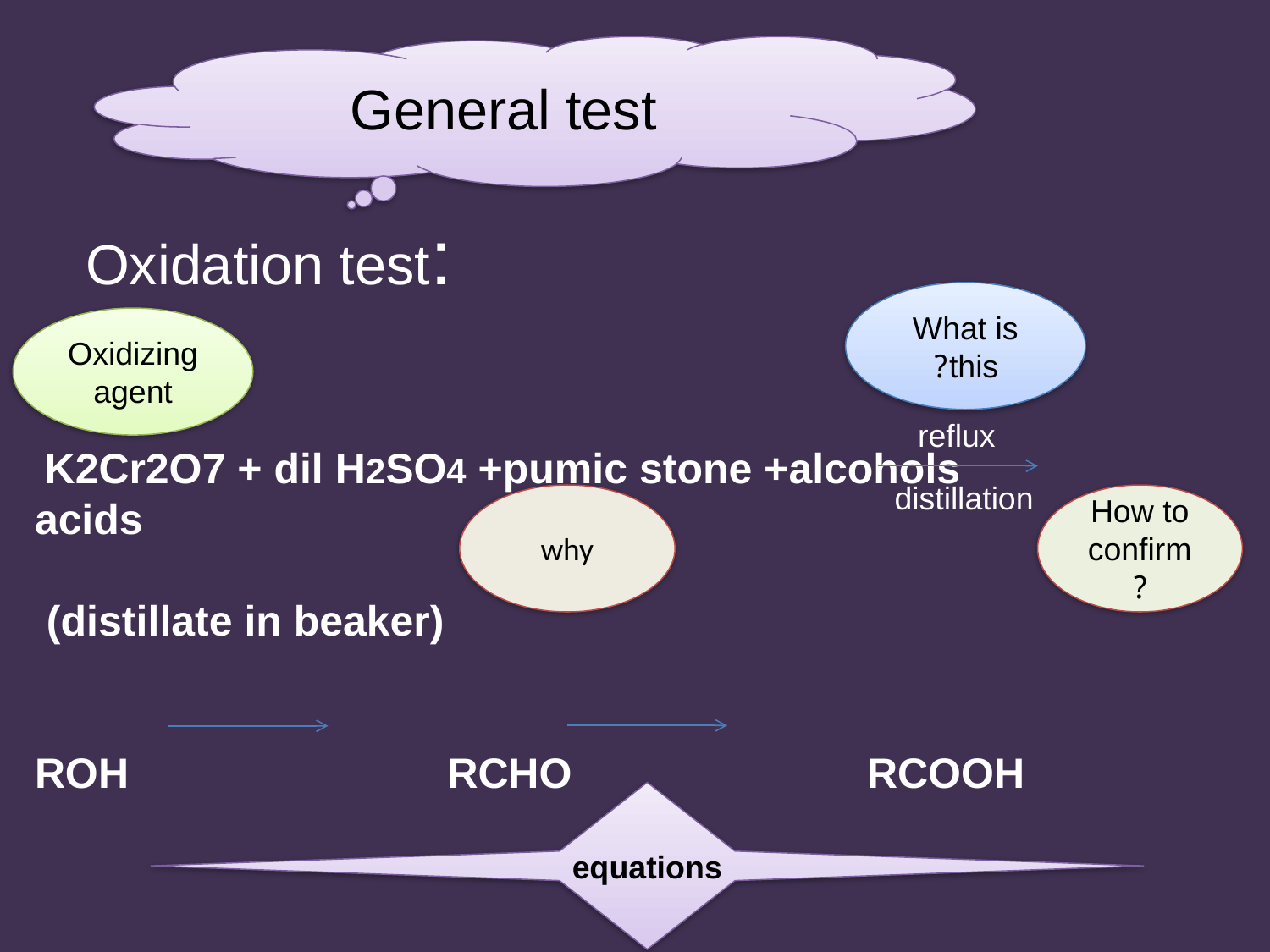

General test
Oxidation test:
What is this?
Oxidizing agent
reflux
 K2Cr2O7 + dil H2SO4 +pumic stone +alcohols                       acids

 (distillate in beaker)

ROH                           RCHO                         RCOOH
distillation
why
How to confirm?
equations